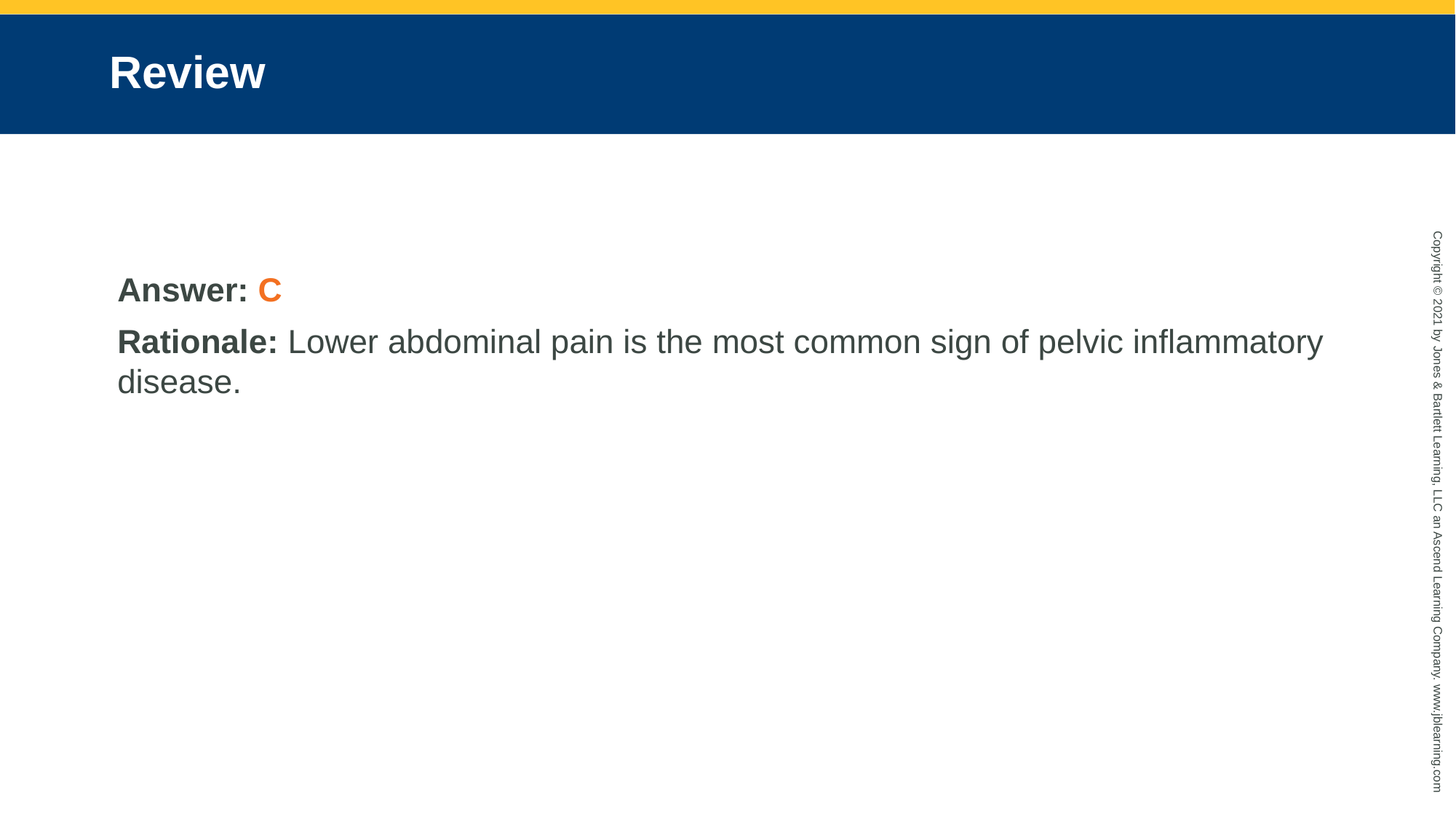

# Review
Answer: C
Rationale: Lower abdominal pain is the most common sign of pelvic inflammatory disease.